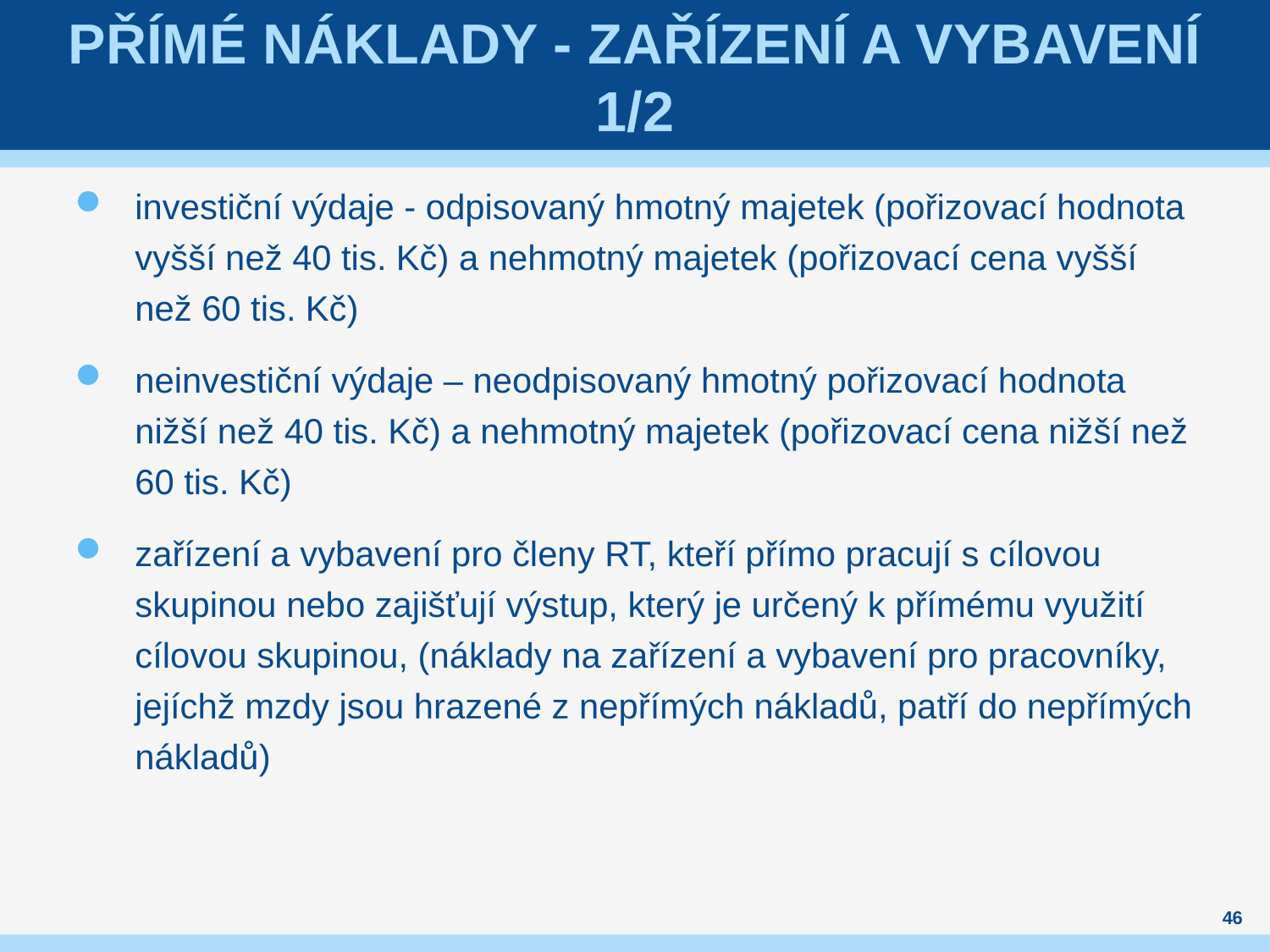

# Přímé náklady - Zařízení a vybavení 1/2
investiční výdaje - odpisovaný hmotný majetek (pořizovací hodnota vyšší než 40 tis. Kč) a nehmotný majetek (pořizovací cena vyšší než 60 tis. Kč)
neinvestiční výdaje – neodpisovaný hmotný pořizovací hodnota nižší než 40 tis. Kč) a nehmotný majetek (pořizovací cena nižší než 60 tis. Kč)
zařízení a vybavení pro členy RT, kteří přímo pracují s cílovou skupinou nebo zajišťují výstup, který je určený k přímému využití cílovou skupinou, (náklady na zařízení a vybavení pro pracovníky, jejíchž mzdy jsou hrazené z nepřímých nákladů, patří do nepřímých nákladů)

46